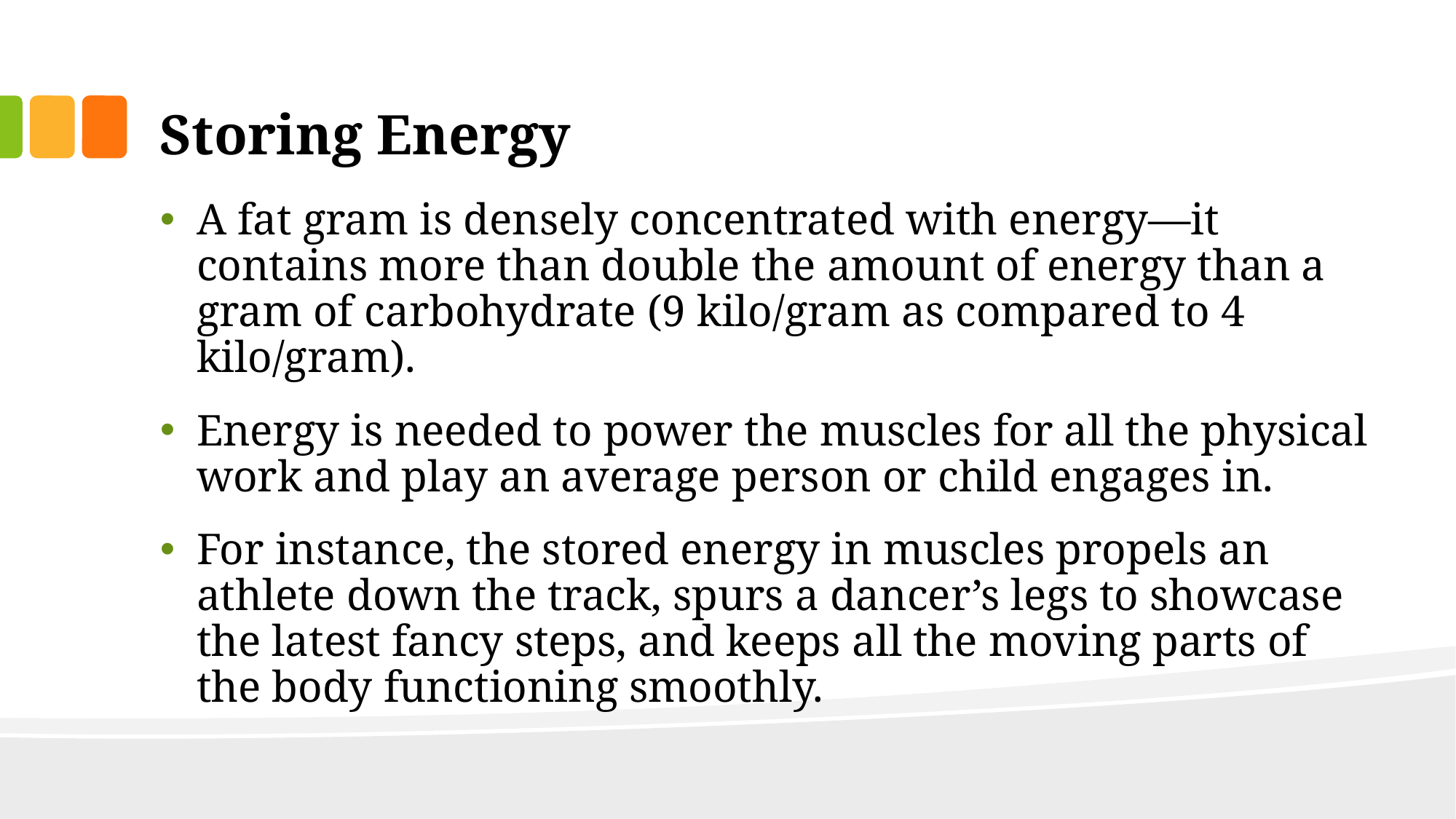

# Storing Energy
A fat gram is densely concentrated with energy—it contains more than double the amount of energy than a gram of carbohydrate (9 kilo/gram as compared to 4 kilo/gram).
Energy is needed to power the muscles for all the physical work and play an average person or child engages in.
For instance, the stored energy in muscles propels an athlete down the track, spurs a dancer’s legs to showcase the latest fancy steps, and keeps all the moving parts of the body functioning smoothly.